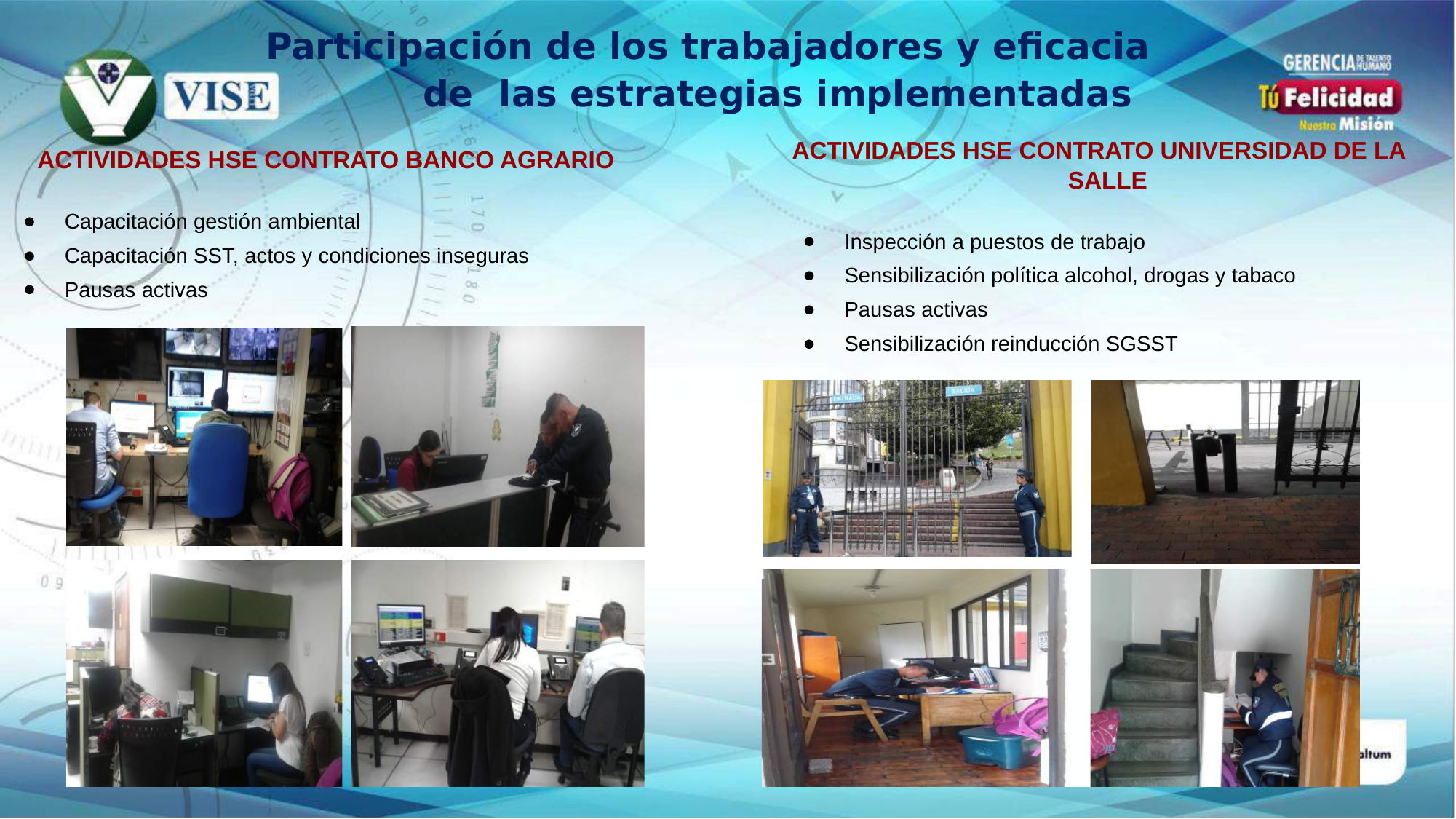

# Participación de los trabajadores y eficacia de  las estrategias implementadas
ACTIVIDADES HSE CONTRATO UNIVERSIDAD DE LA  SALLE

Inspección a puestos de trabajo
Sensibilización política alcohol, drogas y tabaco
Pausas activas
Sensibilización reinducción SGSST
ACTIVIDADES HSE CONTRATO BANCO AGRARIO

Capacitación gestión ambiental
Capacitación SST, actos y condiciones inseguras
Pausas activas